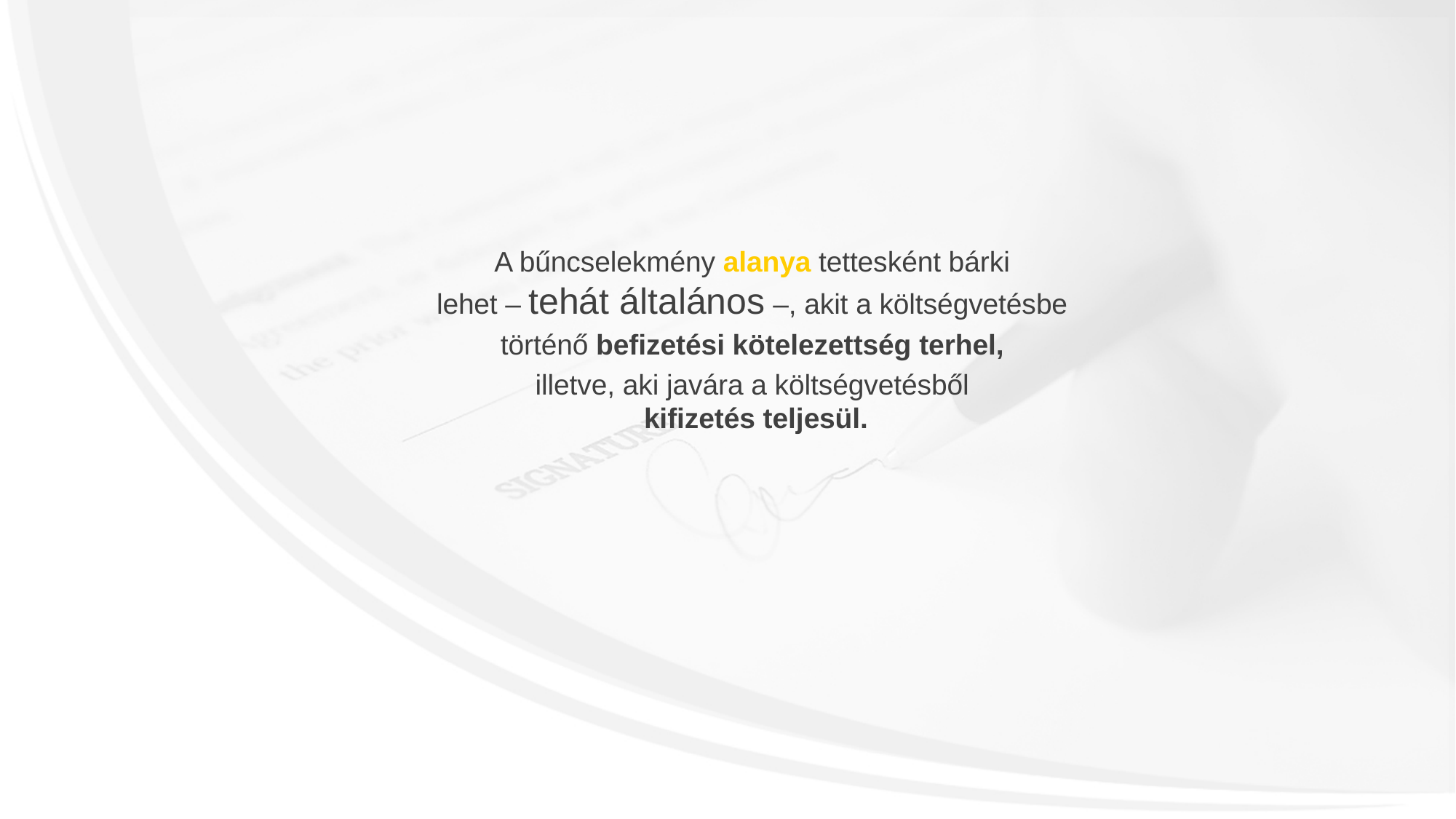

A bűncselekmény alanya tettesként bárki
lehet – tehát általános –, akit a költségvetésbe
történő befizetési kötelezettség terhel,
illetve, aki javára a költségvetésből
kifizetés teljesül.